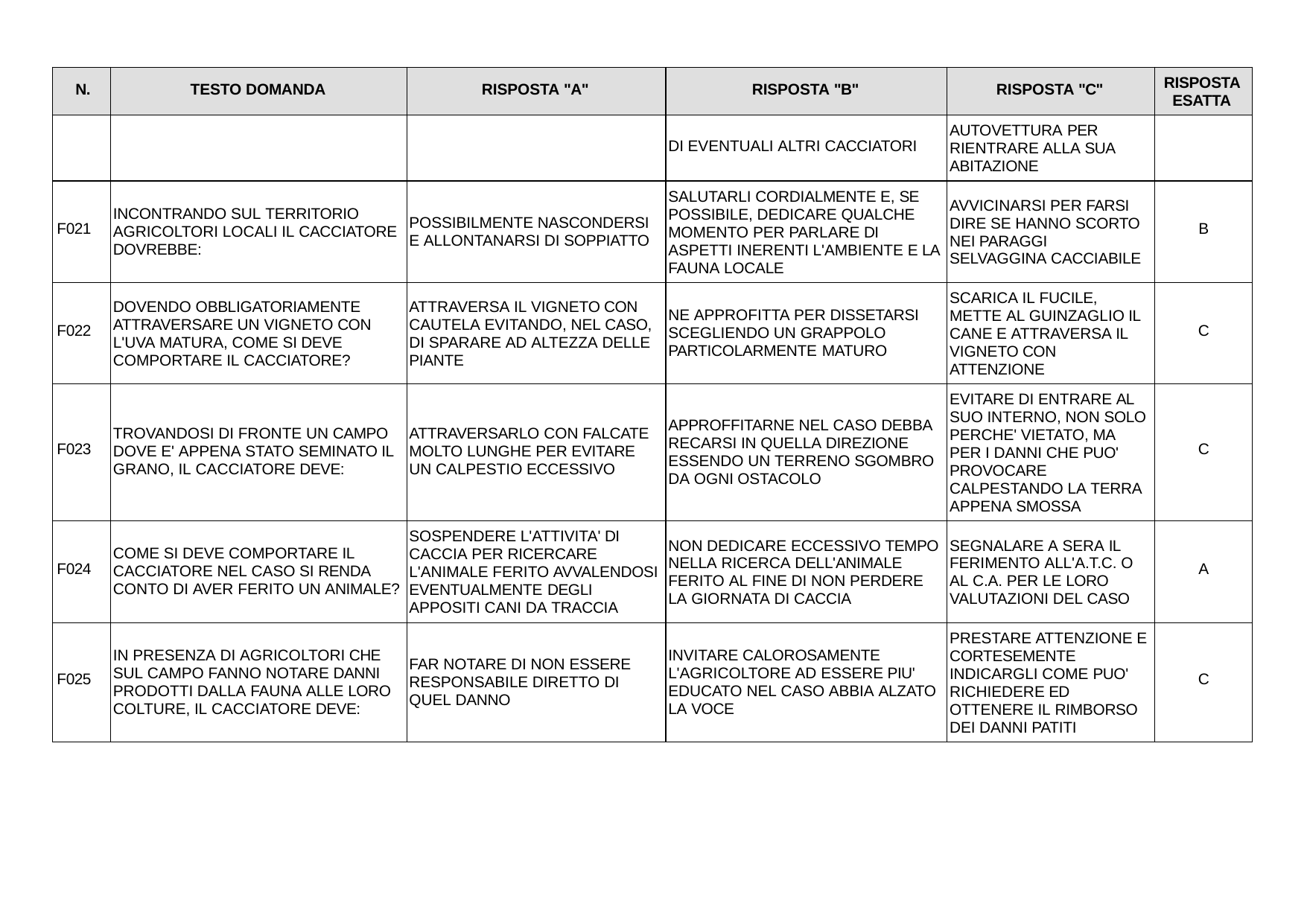

| N. | TESTO DOMANDA | RISPOSTA "A" | RISPOSTA "B" | RISPOSTA "C" | RISPOSTA ESATTA |
| --- | --- | --- | --- | --- | --- |
|  |  |  | DI EVENTUALI ALTRI CACCIATORI | AUTOVETTURA PER RIENTRARE ALLA SUA ABITAZIONE |  |
| F021 | INCONTRANDO SUL TERRITORIO AGRICOLTORI LOCALI IL CACCIATORE DOVREBBE: | POSSIBILMENTE NASCONDERSI E ALLONTANARSI DI SOPPIATTO | SALUTARLI CORDIALMENTE E, SE POSSIBILE, DEDICARE QUALCHE MOMENTO PER PARLARE DI ASPETTI INERENTI L'AMBIENTE E LA FAUNA LOCALE | AVVICINARSI PER FARSI DIRE SE HANNO SCORTO NEI PARAGGI SELVAGGINA CACCIABILE | B |
| F022 | DOVENDO OBBLIGATORIAMENTE ATTRAVERSARE UN VIGNETO CON L'UVA MATURA, COME SI DEVE COMPORTARE IL CACCIATORE? | ATTRAVERSA IL VIGNETO CON CAUTELA EVITANDO, NEL CASO, DI SPARARE AD ALTEZZA DELLE PIANTE | NE APPROFITTA PER DISSETARSI SCEGLIENDO UN GRAPPOLO PARTICOLARMENTE MATURO | SCARICA IL FUCILE, METTE AL GUINZAGLIO IL CANE E ATTRAVERSA IL VIGNETO CON ATTENZIONE | C |
| F023 | TROVANDOSI DI FRONTE UN CAMPO DOVE E' APPENA STATO SEMINATO IL GRANO, IL CACCIATORE DEVE: | ATTRAVERSARLO CON FALCATE MOLTO LUNGHE PER EVITARE UN CALPESTIO ECCESSIVO | APPROFFITARNE NEL CASO DEBBA RECARSI IN QUELLA DIREZIONE ESSENDO UN TERRENO SGOMBRO DA OGNI OSTACOLO | EVITARE DI ENTRARE AL SUO INTERNO, NON SOLO PERCHE' VIETATO, MA PER I DANNI CHE PUO' PROVOCARE CALPESTANDO LA TERRA APPENA SMOSSA | C |
| F024 | COME SI DEVE COMPORTARE IL CACCIATORE NEL CASO SI RENDA CONTO DI AVER FERITO UN ANIMALE? | SOSPENDERE L'ATTIVITA' DI CACCIA PER RICERCARE L'ANIMALE FERITO AVVALENDOSI EVENTUALMENTE DEGLI APPOSITI CANI DA TRACCIA | NON DEDICARE ECCESSIVO TEMPO NELLA RICERCA DELL'ANIMALE FERITO AL FINE DI NON PERDERE LA GIORNATA DI CACCIA | SEGNALARE A SERA IL FERIMENTO ALL'A.T.C. O AL C.A. PER LE LORO VALUTAZIONI DEL CASO | A |
| F025 | IN PRESENZA DI AGRICOLTORI CHE SUL CAMPO FANNO NOTARE DANNI PRODOTTI DALLA FAUNA ALLE LORO COLTURE, IL CACCIATORE DEVE: | FAR NOTARE DI NON ESSERE RESPONSABILE DIRETTO DI QUEL DANNO | INVITARE CALOROSAMENTE L'AGRICOLTORE AD ESSERE PIU' EDUCATO NEL CASO ABBIA ALZATO LA VOCE | PRESTARE ATTENZIONE E CORTESEMENTE INDICARGLI COME PUO' RICHIEDERE ED OTTENERE IL RIMBORSO DEI DANNI PATITI | C |